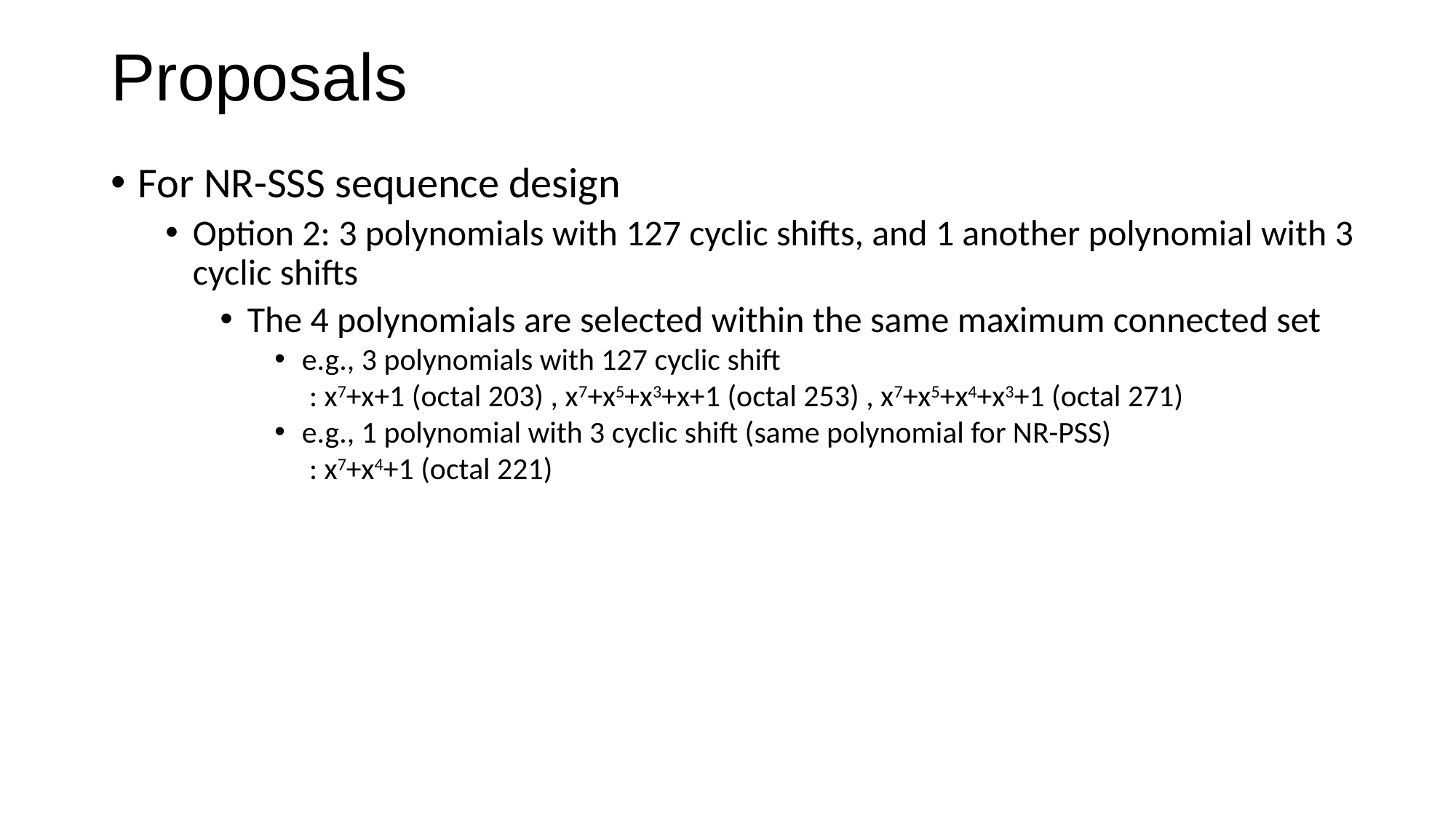

# Proposals
For NR-SSS sequence design
Option 2: 3 polynomials with 127 cyclic shifts, and 1 another polynomial with 3 cyclic shifts
The 4 polynomials are selected within the same maximum connected set
e.g., 3 polynomials with 127 cyclic shift
     : x7+x+1 (octal 203) , x7+x5+x3+x+1 (octal 253) , x7+x5+x4+x3+1 (octal 271)
e.g., 1 polynomial with 3 cyclic shift (same polynomial for NR-PSS)
     : x7+x4+1 (octal 221)